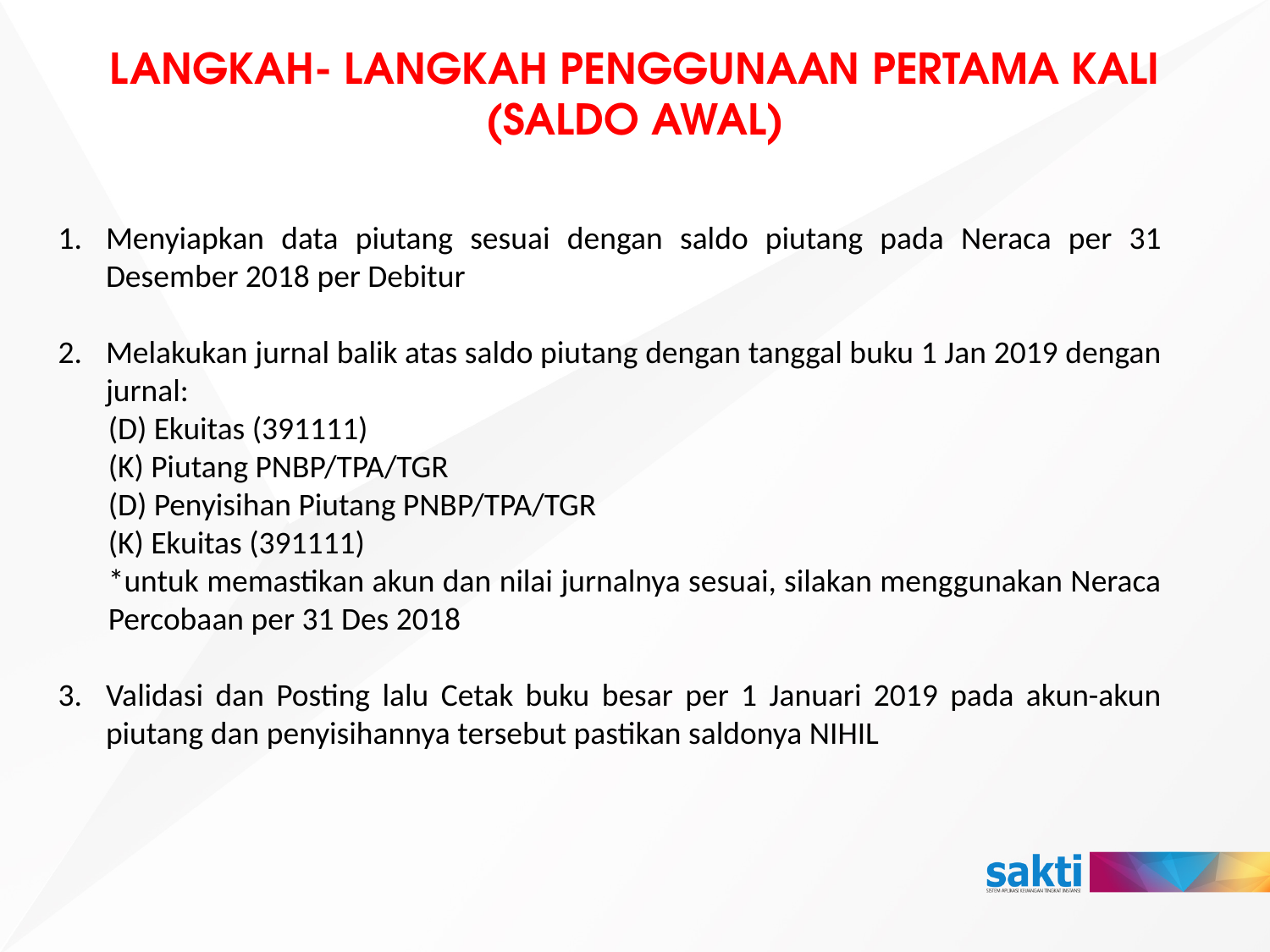

# LANGKAH- LANGKAH PENGGUNAAN PERTAMA KALI (SALDO AWAL)
Menyiapkan data piutang sesuai dengan saldo piutang pada Neraca per 31 Desember 2018 per Debitur

Melakukan jurnal balik atas saldo piutang dengan tanggal buku 1 Jan 2019 dengan jurnal:
(D) Ekuitas (391111)
(K) Piutang PNBP/TPA/TGR
(D) Penyisihan Piutang PNBP/TPA/TGR
(K) Ekuitas (391111)
*untuk memastikan akun dan nilai jurnalnya sesuai, silakan menggunakan Neraca Percobaan per 31 Des 2018

Validasi dan Posting lalu Cetak buku besar per 1 Januari 2019 pada akun-akun piutang dan penyisihannya tersebut pastikan saldonya NIHIL